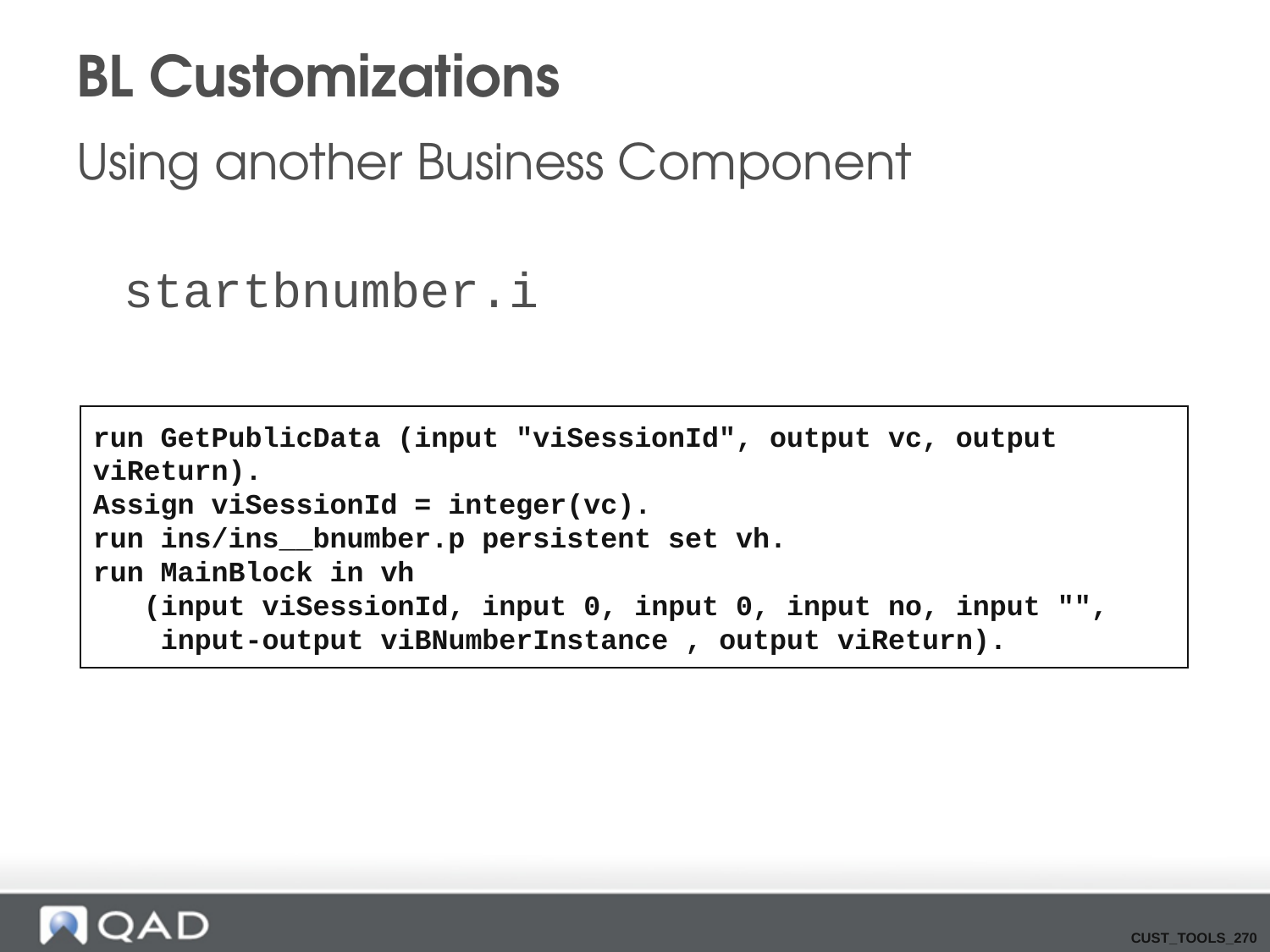

# BL Customizations
Using another Business Component
startbnumber.i
run GetPublicData (input "viSessionId", output vc, output viReturn).
Assign viSessionId = integer(vc).
run ins/ins__bnumber.p persistent set vh.
run MainBlock in vh
   (input viSessionId, input 0, input 0, input no, input "",
    input-output viBNumberInstance , output viReturn).
CUST_TOOLS_270